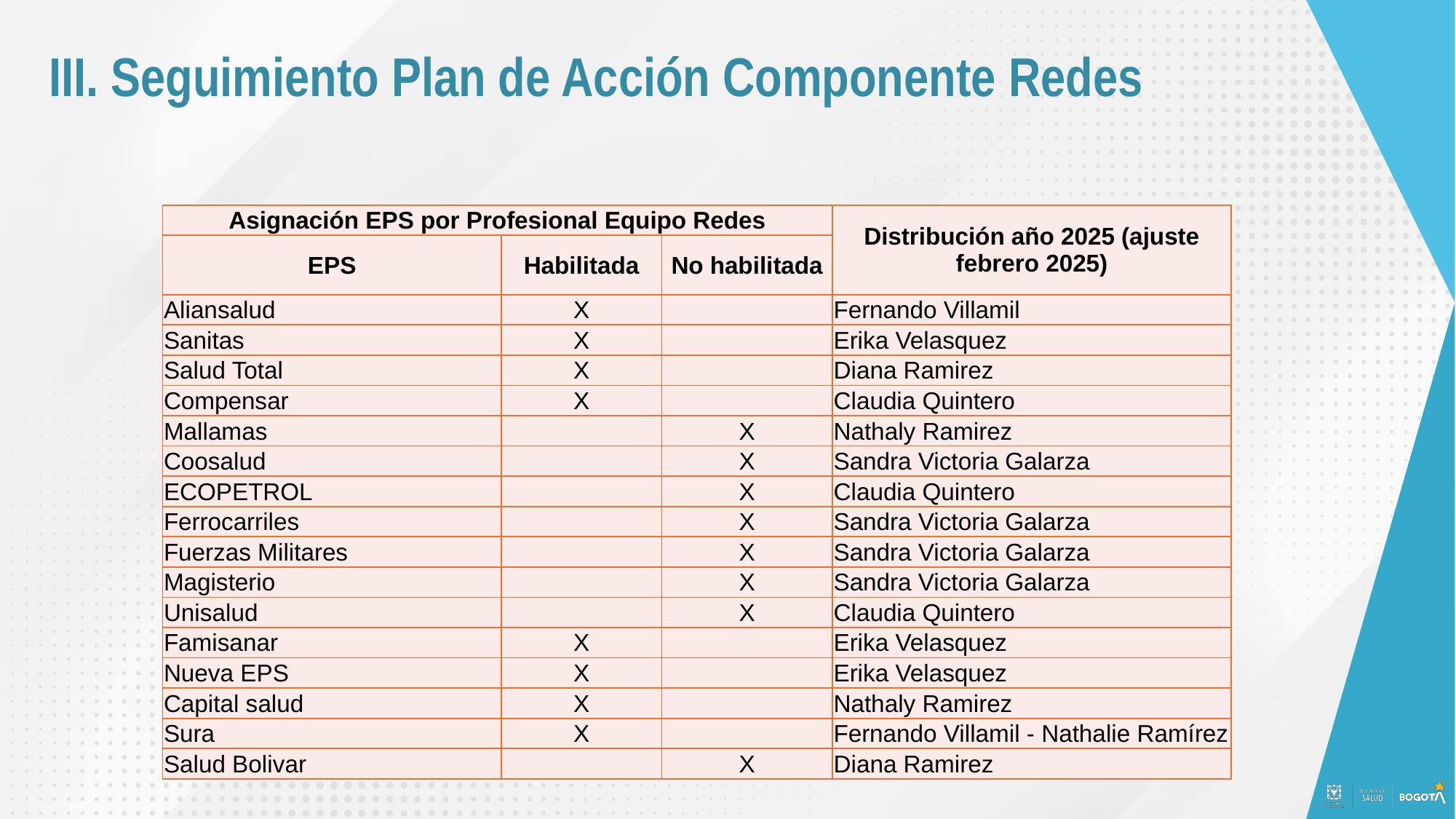

III. Seguimiento Plan de Acción Componente Redes
| Asignación EPS por Profesional Equipo Redes |  |  | Distribución año 2025 (ajuste febrero 2025) |
| --- | --- | --- | --- |
| EPS | Habilitada | No habilitada |  |
| Aliansalud | X |  | Fernando Villamil |
| Sanitas | X |  | Erika Velasquez |
| Salud Total | X |  | Diana Ramirez |
| Compensar | X |  | Claudia Quintero |
| Mallamas |  | X | Nathaly Ramirez |
| Coosalud |  | X | Sandra Victoria Galarza |
| ECOPETROL |  | X | Claudia Quintero |
| Ferrocarriles |  | X | Sandra Victoria Galarza |
| Fuerzas Militares |  | X | Sandra Victoria Galarza |
| Magisterio |  | X | Sandra Victoria Galarza |
| Unisalud |  | X | Claudia Quintero |
| Famisanar | X |  | Erika Velasquez |
| Nueva EPS | X |  | Erika Velasquez |
| Capital salud | X |  | Nathaly Ramirez |
| Sura | X |  | Fernando Villamil - Nathalie Ramírez |
| Salud Bolivar |  | X | Diana Ramirez |